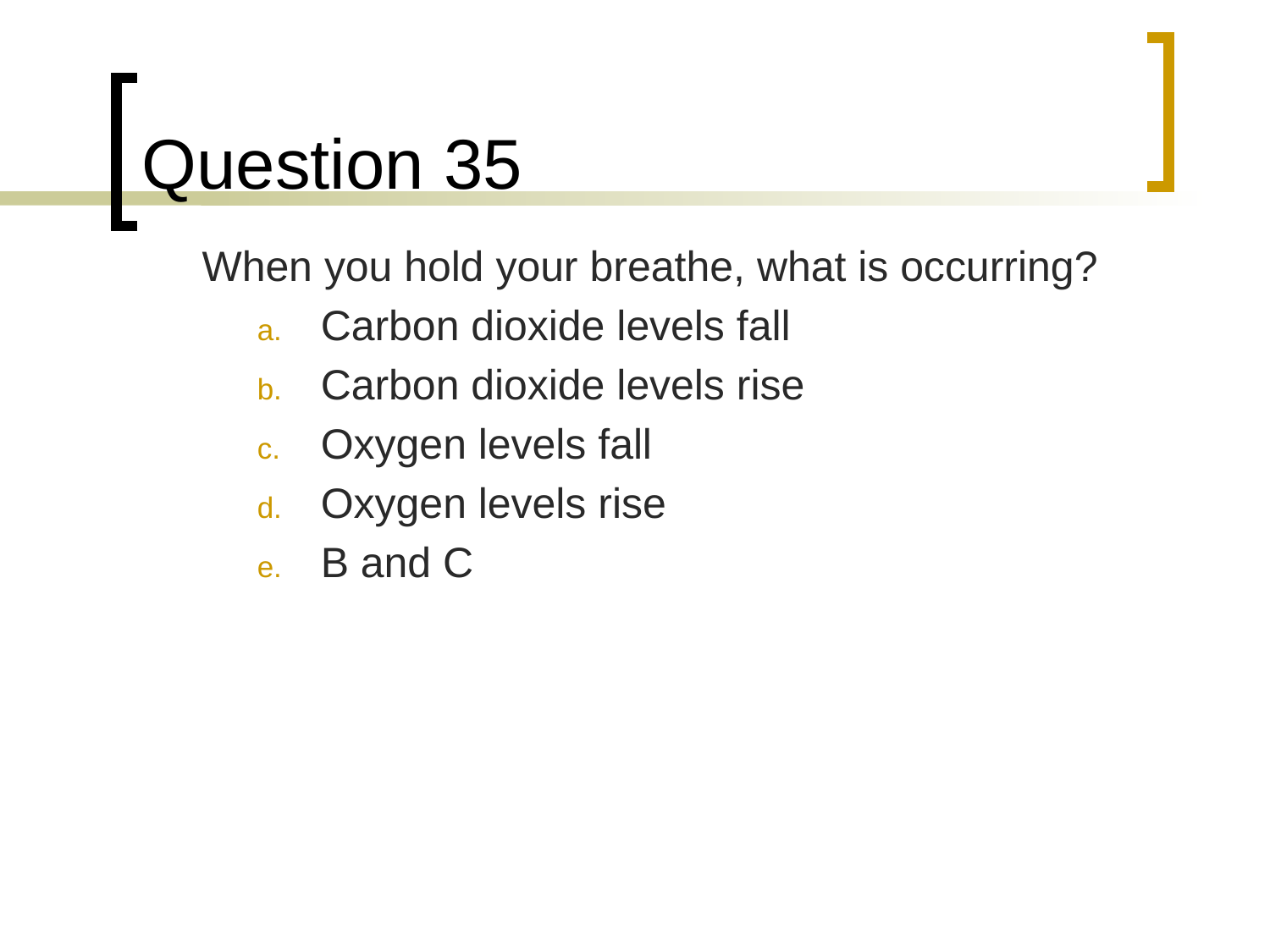

# Question 35
	When you hold your breathe, what is occurring?
Carbon dioxide levels fall
Carbon dioxide levels rise
Oxygen levels fall
Oxygen levels rise
B and C